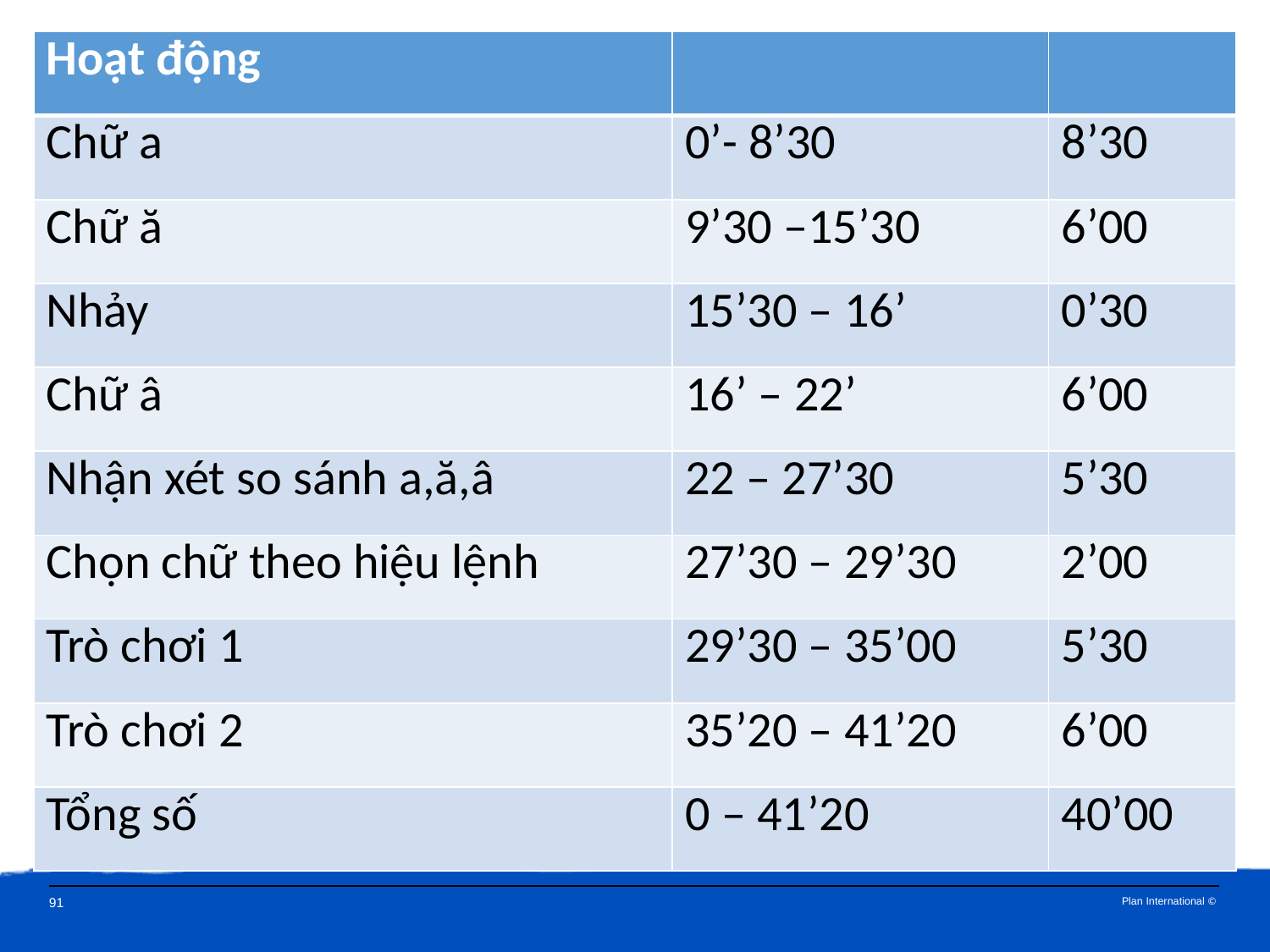

| Hoạt động |  |  |
| --- | --- | --- |
| Chữ a | 0’- 8’30 | 8’30 |
| Chữ ă | 9’30 –15’30 | 6’00 |
| Nhảy | 15’30 – 16’ | 0’30 |
| Chữ â | 16’ – 22’ | 6’00 |
| Nhận xét so sánh a,ă,â | 22 – 27’30 | 5’30 |
| Chọn chữ theo hiệu lệnh | 27’30 – 29’30 | 2’00 |
| Trò chơi 1 | 29’30 – 35’00 | 5’30 |
| Trò chơi 2 | 35’20 – 41’20 | 6’00 |
| Tổng số | 0 – 41’20 | 40’00 |
91